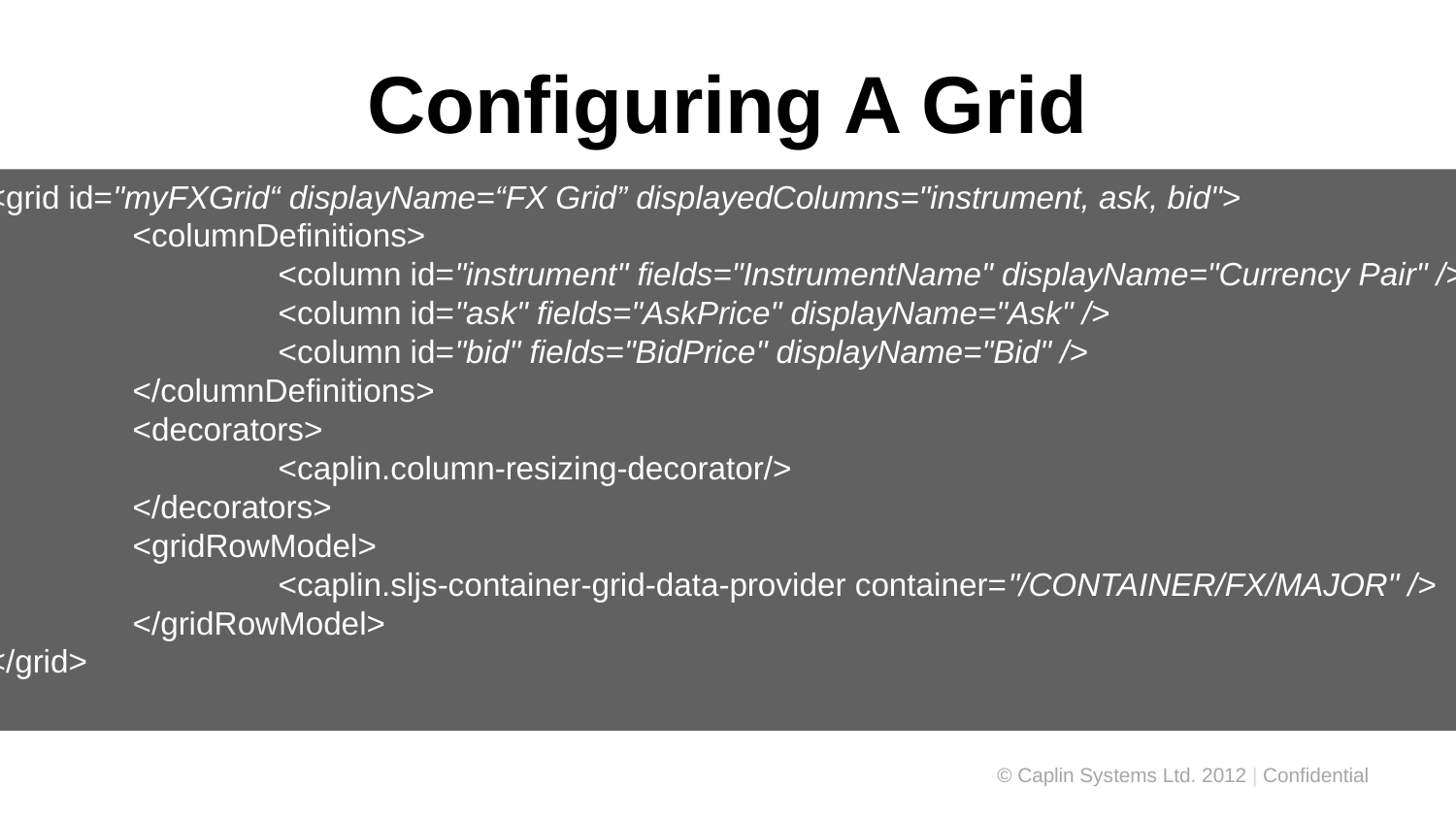

Configuring A Grid
<grid id="myFXGrid“ displayName=“FX Grid” displayedColumns="instrument, ask, bid">
	<columnDefinitions>
		<column id="instrument" fields="InstrumentName" displayName="Currency Pair" />
		<column id="ask" fields="AskPrice" displayName="Ask" />
		<column id="bid" fields="BidPrice" displayName="Bid" />
	</columnDefinitions>
	<decorators>
		<caplin.column-resizing-decorator/>
	</decorators>
	<gridRowModel>
		<caplin.sljs-container-grid-data-provider container="/CONTAINER/FX/MAJOR" />
	</gridRowModel>
</grid>